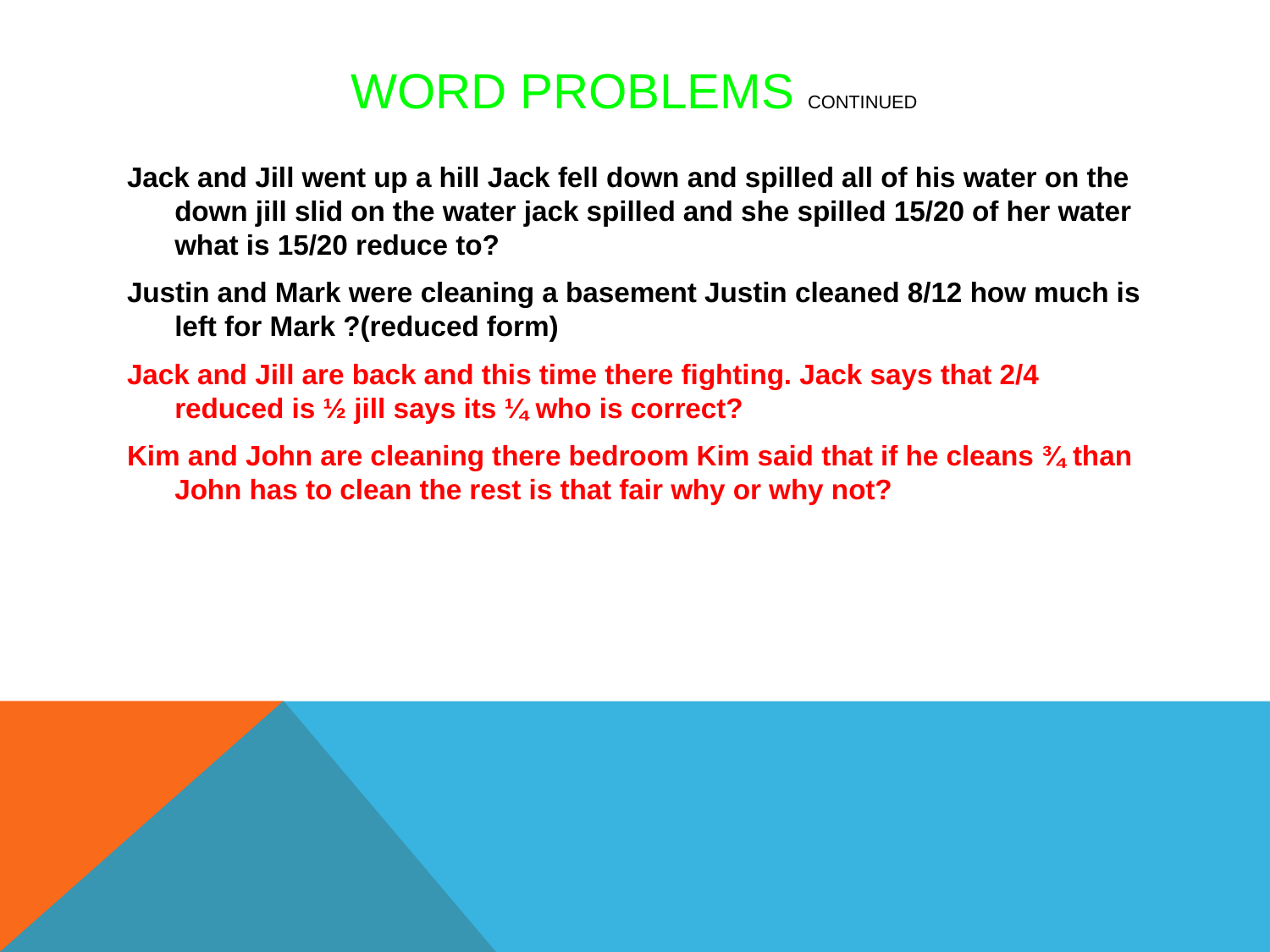

# WORD Problems continued
Jack and Jill went up a hill Jack fell down and spilled all of his water on the down jill slid on the water jack spilled and she spilled 15/20 of her water what is 15/20 reduce to?
Justin and Mark were cleaning a basement Justin cleaned 8/12 how much is left for Mark ?(reduced form)
Jack and Jill are back and this time there fighting. Jack says that 2/4 reduced is ½ jill says its ¼ who is correct?
Kim and John are cleaning there bedroom Kim said that if he cleans ¾ than John has to clean the rest is that fair why or why not?